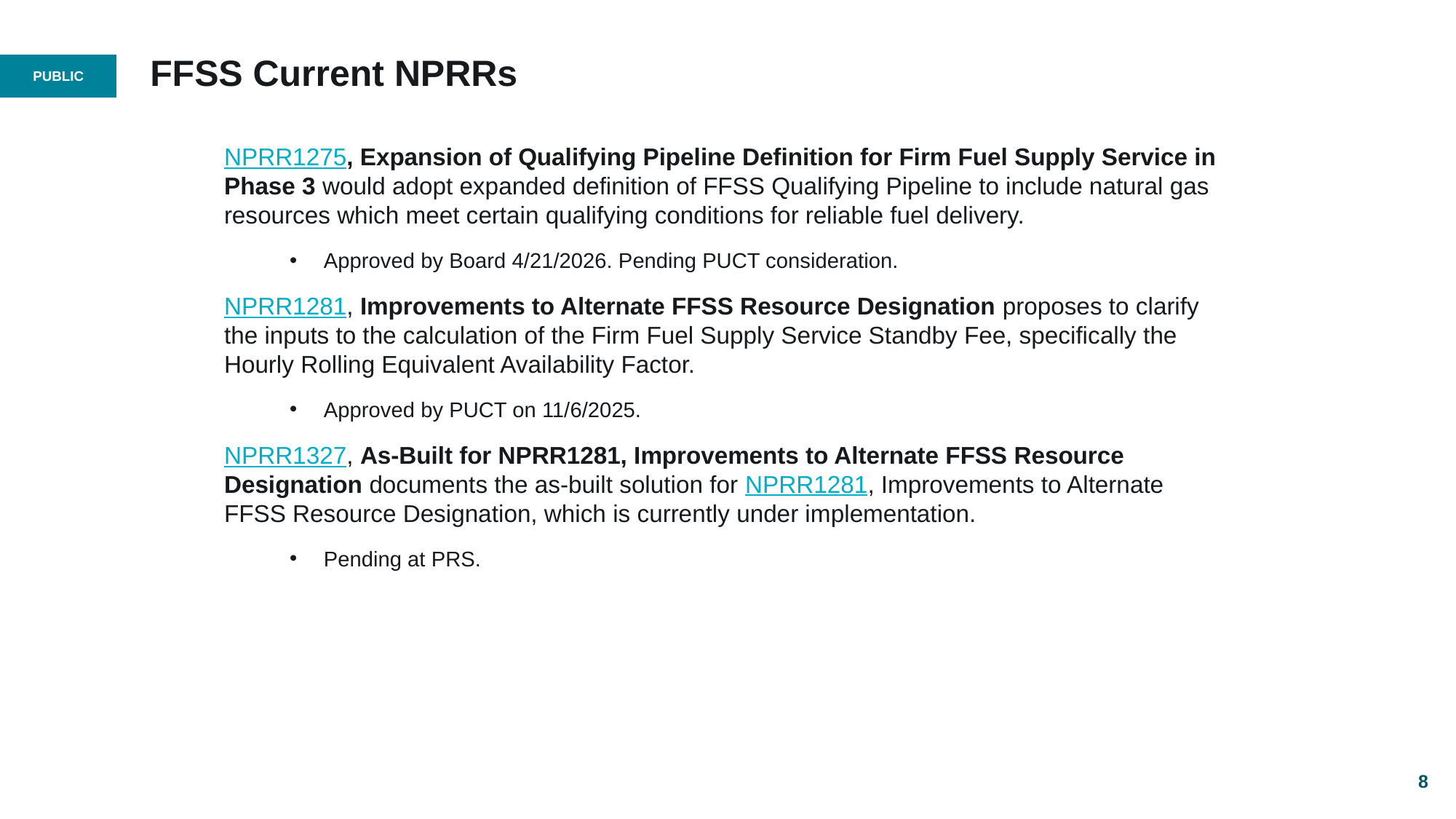

# FFSS Current NPRRs
NPRR1275, Expansion of Qualifying Pipeline Definition for Firm Fuel Supply Service in Phase 3 would adopt expanded definition of FFSS Qualifying Pipeline to include natural gas resources which meet certain qualifying conditions for reliable fuel delivery.
Approved by Board 4/21/2026. Pending PUCT consideration.
NPRR1281, Improvements to Alternate FFSS Resource Designation proposes to clarify the inputs to the calculation of the Firm Fuel Supply Service Standby Fee, specifically the Hourly Rolling Equivalent Availability Factor.
Approved by PUCT on 11/6/2025.
NPRR1327, As-Built for NPRR1281, Improvements to Alternate FFSS Resource Designation documents the as-built solution for NPRR1281, Improvements to Alternate FFSS Resource Designation, which is currently under implementation.
Pending at PRS.

8